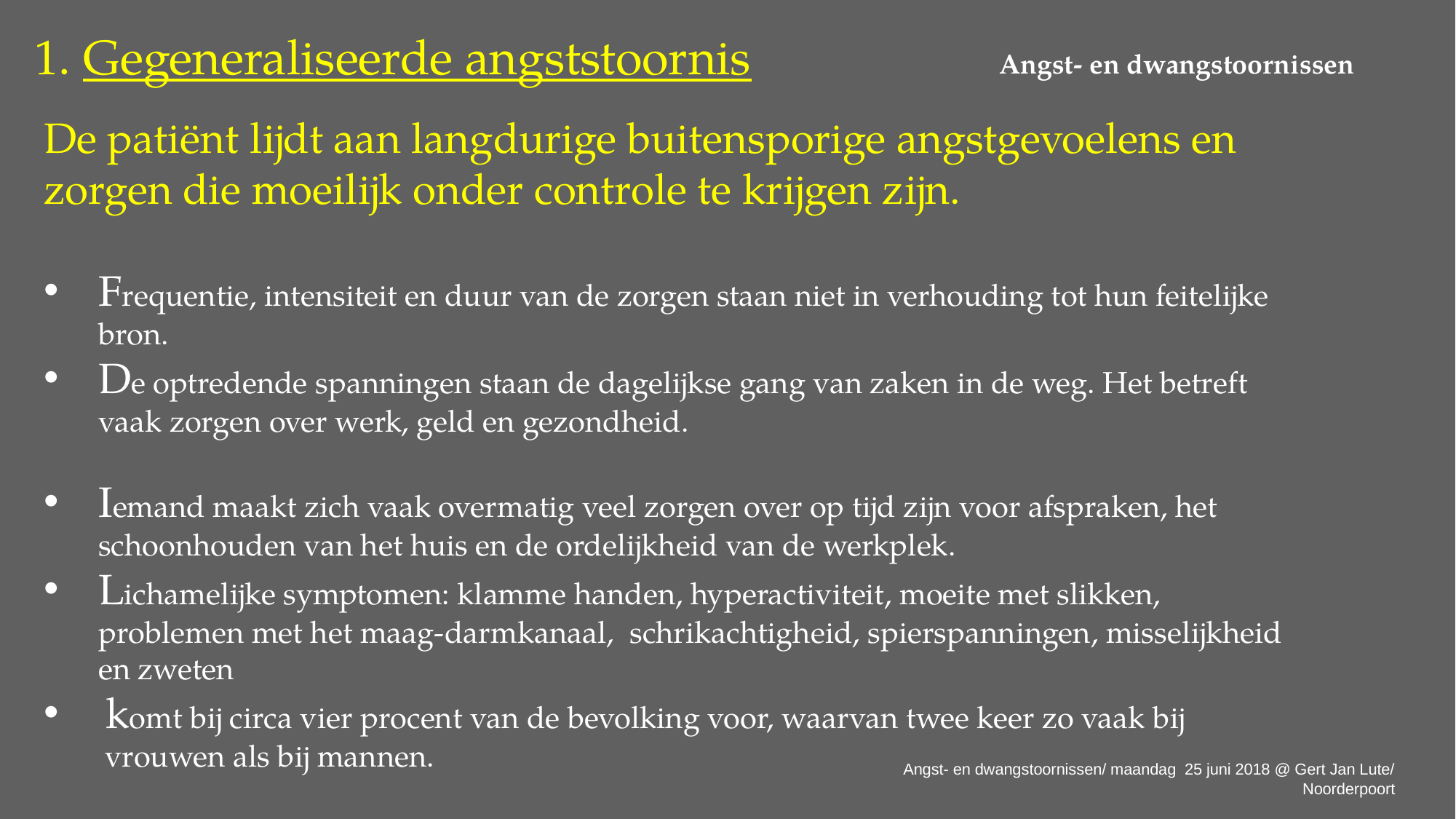

1. Gegeneraliseerde angststoornis
Angst- en dwangstoornissen
De patiënt lijdt aan langdurige buitensporige angstgevoelens en zorgen die moeilijk onder controle te krijgen zijn.

Frequentie, intensiteit en duur van de zorgen staan niet in verhouding tot hun feitelijke bron.
De optredende spanningen staan de dagelijkse gang van zaken in de weg. Het betreft vaak zorgen over werk, geld en gezondheid.

Iemand maakt zich vaak overmatig veel zorgen over op tijd zijn voor afspraken, het schoonhouden van het huis en de ordelijkheid van de werkplek.
Lichamelijke symptomen: klamme handen, hyperactiviteit, moeite met slikken, problemen met het maag-darmkanaal,  schrikachtigheid, spierspanningen, misselijkheid en zweten
  komt bij circa vier procent van de bevolking voor, waarvan twee keer zo vaak bij
        vrouwen als bij mannen.
Angst- en dwangstoornissen/ maandag  25 juni 2018 @ Gert Jan Lute/ Noorderpoort